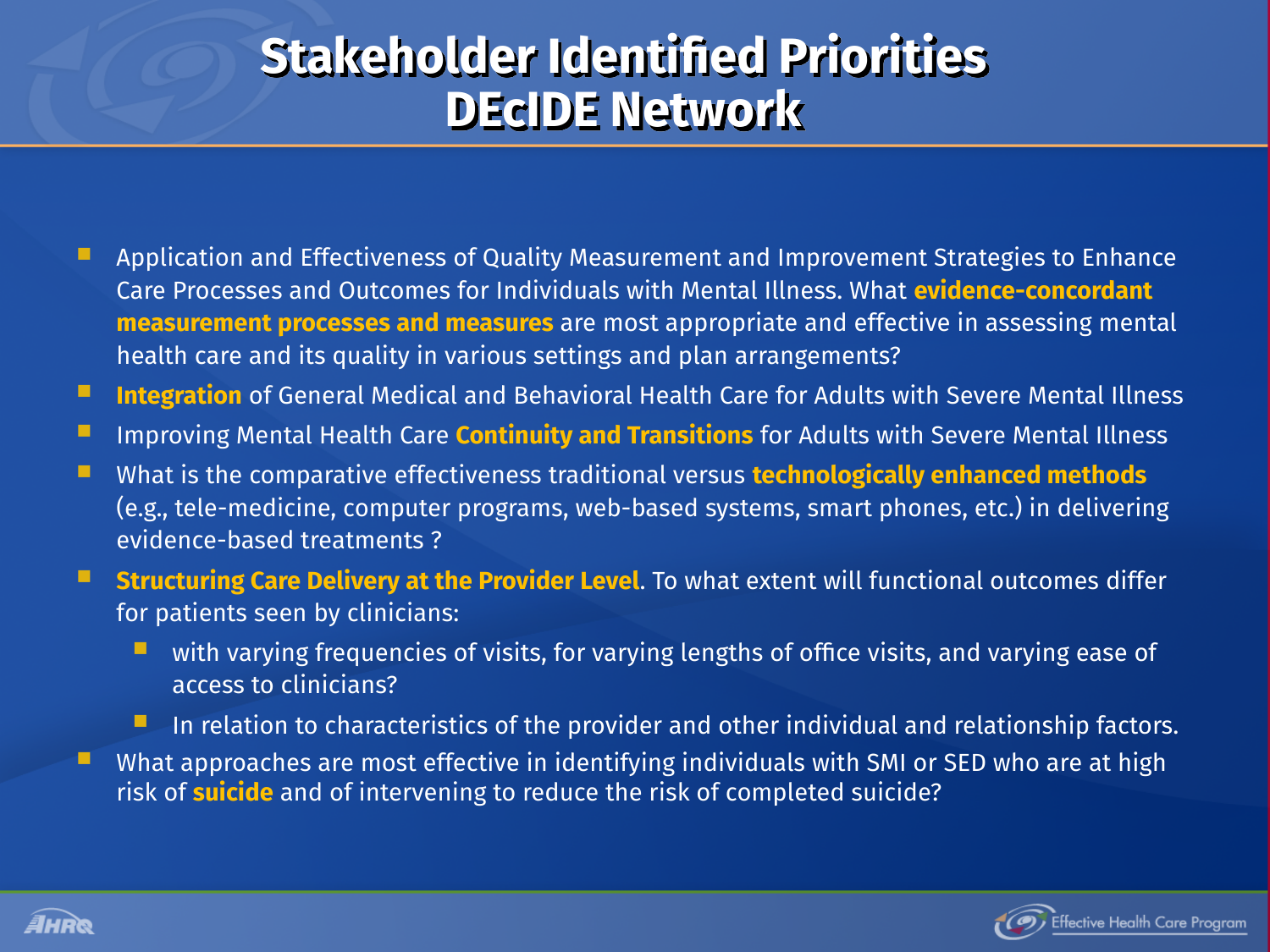

# Stakeholder Identified Priorities DEcIDE Network
Application and Effectiveness of Quality Measurement and Improvement Strategies to Enhance Care Processes and Outcomes for Individuals with Mental Illness. What evidence-concordant measurement processes and measures are most appropriate and effective in assessing mental health care and its quality in various settings and plan arrangements?
Integration of General Medical and Behavioral Health Care for Adults with Severe Mental Illness
Improving Mental Health Care Continuity and Transitions for Adults with Severe Mental Illness
What is the comparative effectiveness traditional versus technologically enhanced methods (e.g., tele-medicine, computer programs, web-based systems, smart phones, etc.) in delivering evidence-based treatments ?
Structuring Care Delivery at the Provider Level. To what extent will functional outcomes differ for patients seen by clinicians:
with varying frequencies of visits, for varying lengths of office visits, and varying ease of access to clinicians?
In relation to characteristics of the provider and other individual and relationship factors.
What approaches are most effective in identifying individuals with SMI or SED who are at high risk of suicide and of intervening to reduce the risk of completed suicide?